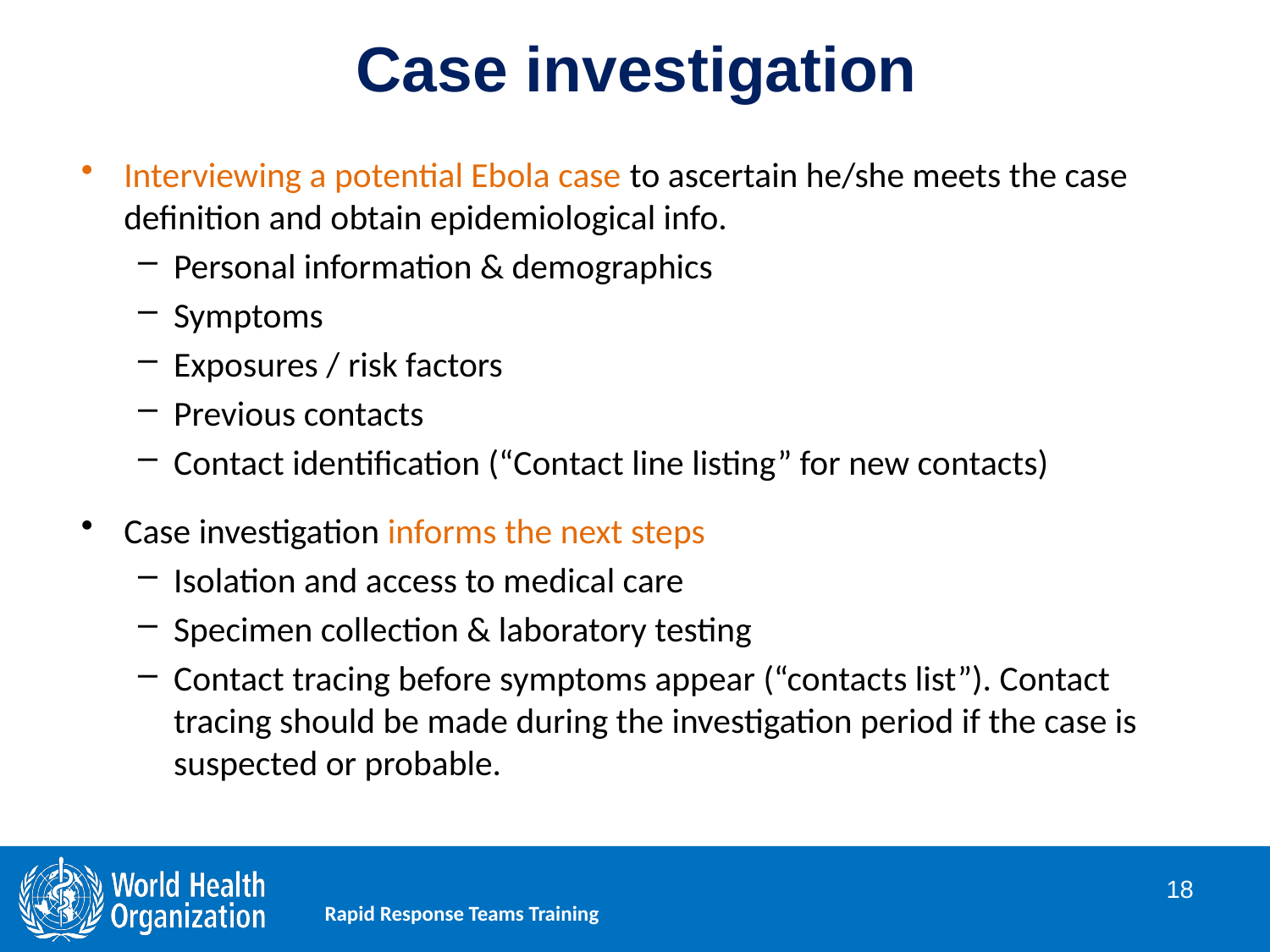

# Case investigation
Interviewing a potential Ebola case to ascertain he/she meets the case definition and obtain epidemiological info.
Personal information & demographics
Symptoms
Exposures / risk factors
Previous contacts
Contact identification (“Contact line listing” for new contacts)
Case investigation informs the next steps
Isolation and access to medical care
Specimen collection & laboratory testing
Contact tracing before symptoms appear (“contacts list”). Contact tracing should be made during the investigation period if the case is suspected or probable.
18